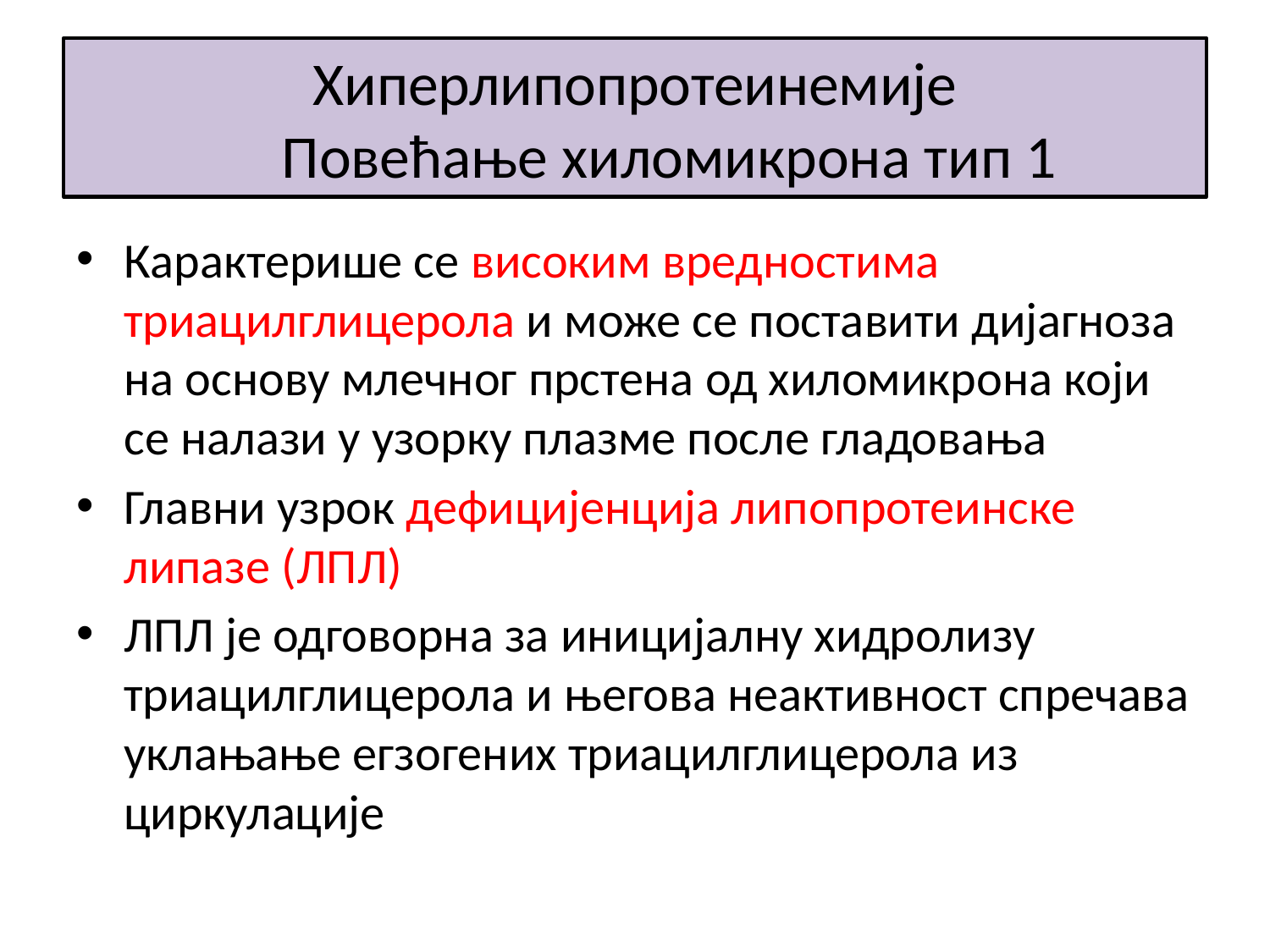

# Хиперлипопротеинемије Повећање хиломикрона тип 1
Карактерише се високим вредностима триацилглицерола и може се поставити дијагноза на основу млечног прстена од хиломикрона који се налази у узорку плазме после гладовања
Главни узрок дефицијенција липопротеинске липазе (ЛПЛ)
ЛПЛ је одговорна за иницијалну хидролизу триацилглицерола и његова неактивност спречава уклањање егзогених триацилглицерола из циркулације